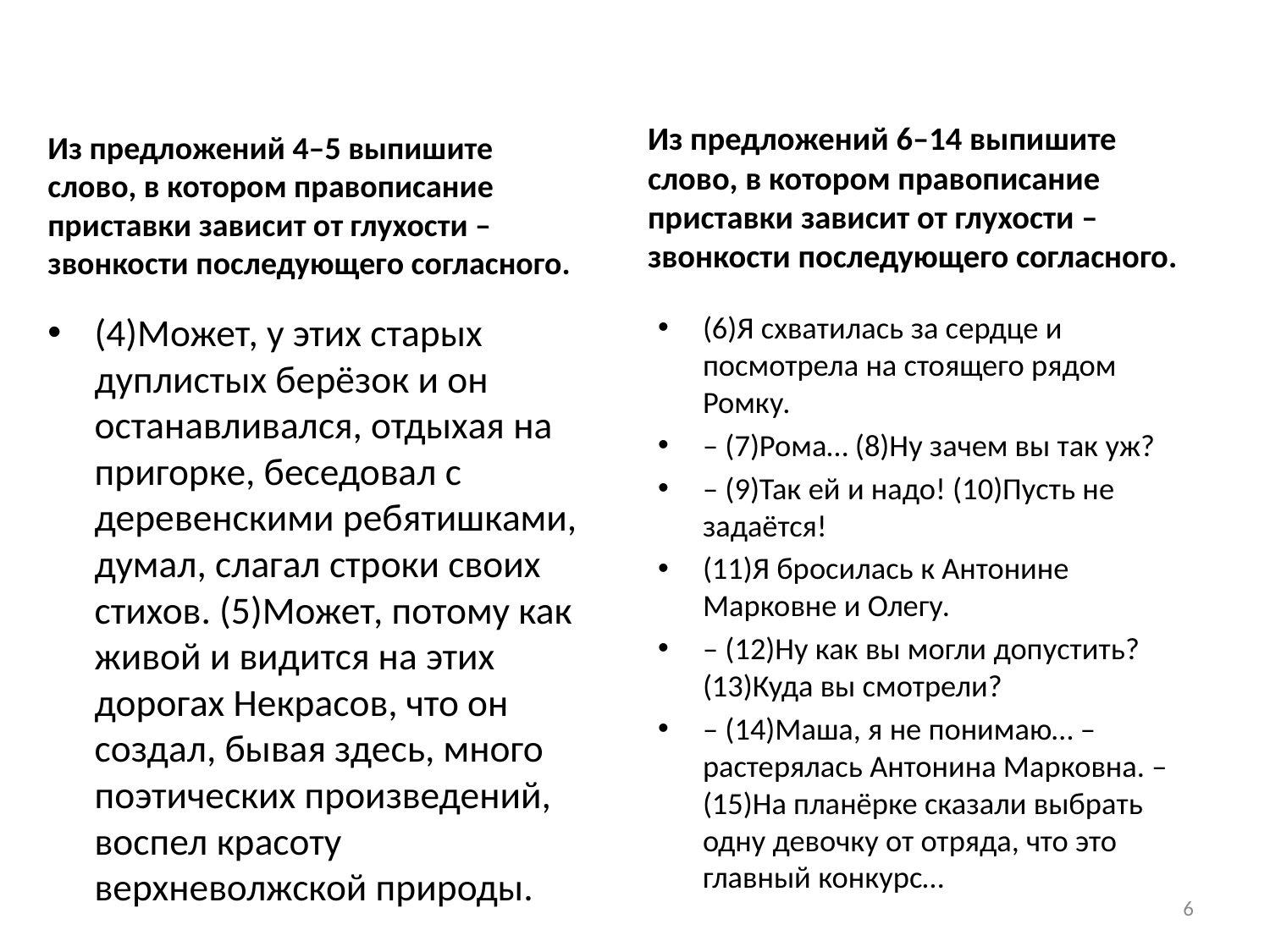

#

Из предложений 6–14 выпишите слово, в котором правописание приставки зависит от глухости – звонкости последующего согласного.

Из предложений 4–5 выпишите слово, в котором правописание приставки зависит от глухости – звонкости последующего согласного.

(4)Может, у этих старых дуплистых берёзок и он останавливался, отдыхая на пригорке, беседовал с деревенскими ребятишками, думал, слагал строки своих стихов. (5)Может, потому как живой и видится на этих дорогах Некрасов, что он создал, бывая здесь, много поэтических произведений, воспел красоту верхневолжской природы.

(6)Я схватилась за сердце и посмотрела на стоящего рядом Ромку.
– (7)Рома… (8)Ну зачем вы так уж?
– (9)Так ей и надо! (10)Пусть не задаётся!
(11)Я бросилась к Антонине Марковне и Олегу.
– (12)Ну как вы могли допустить? (13)Куда вы смотрели?
– (14)Маша, я не понимаю… – растерялась Антонина Марковна. – (15)На планёрке сказали выбрать одну девочку от отряда, что это главный конкурс…

6